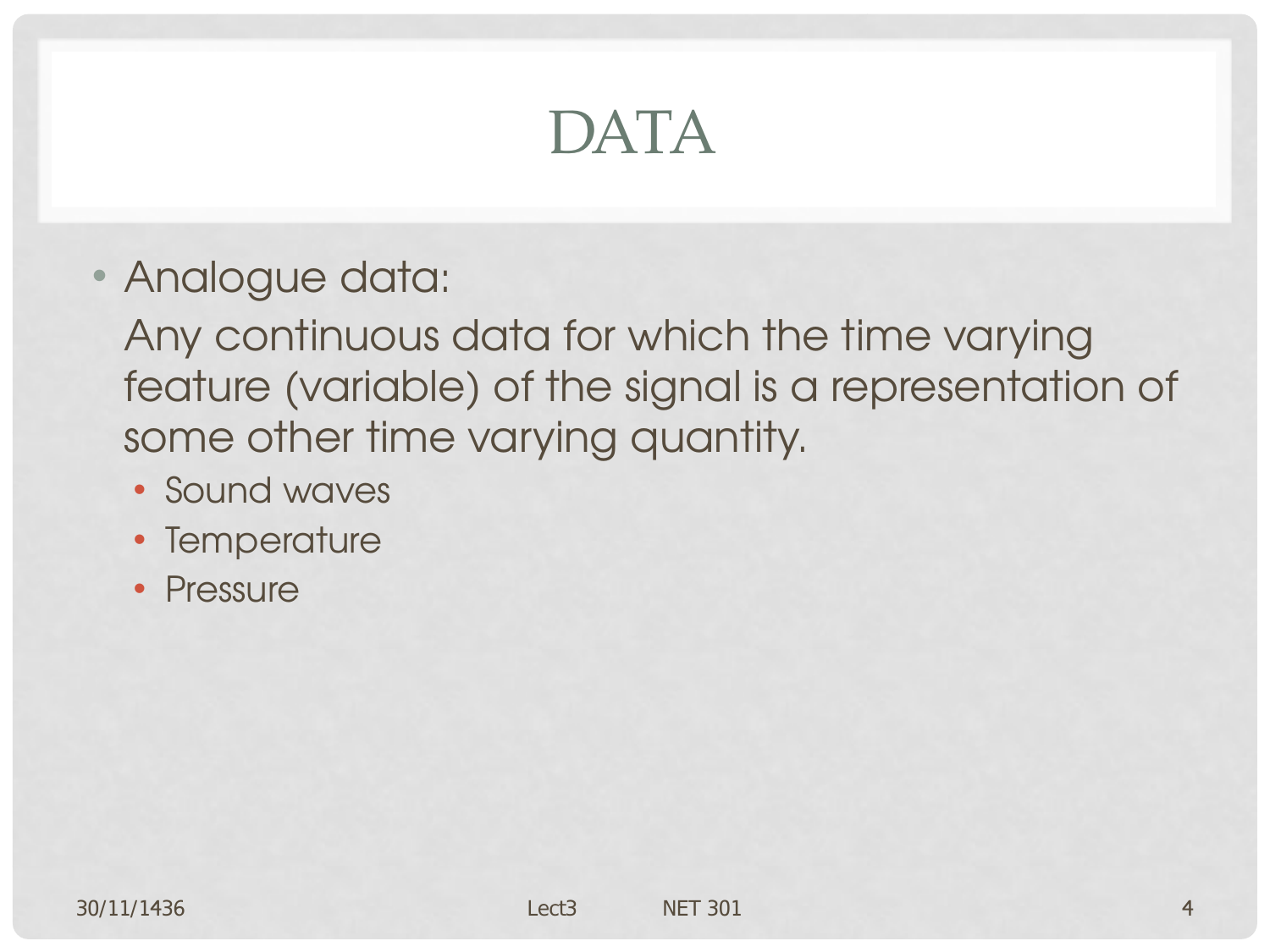

# data
Analogue data:
	Any continuous data for which the time varying feature (variable) of the signal is a representation of some other time varying quantity.
Sound waves
Temperature
Pressure

30/11/1436
Lect3             NET 301
4